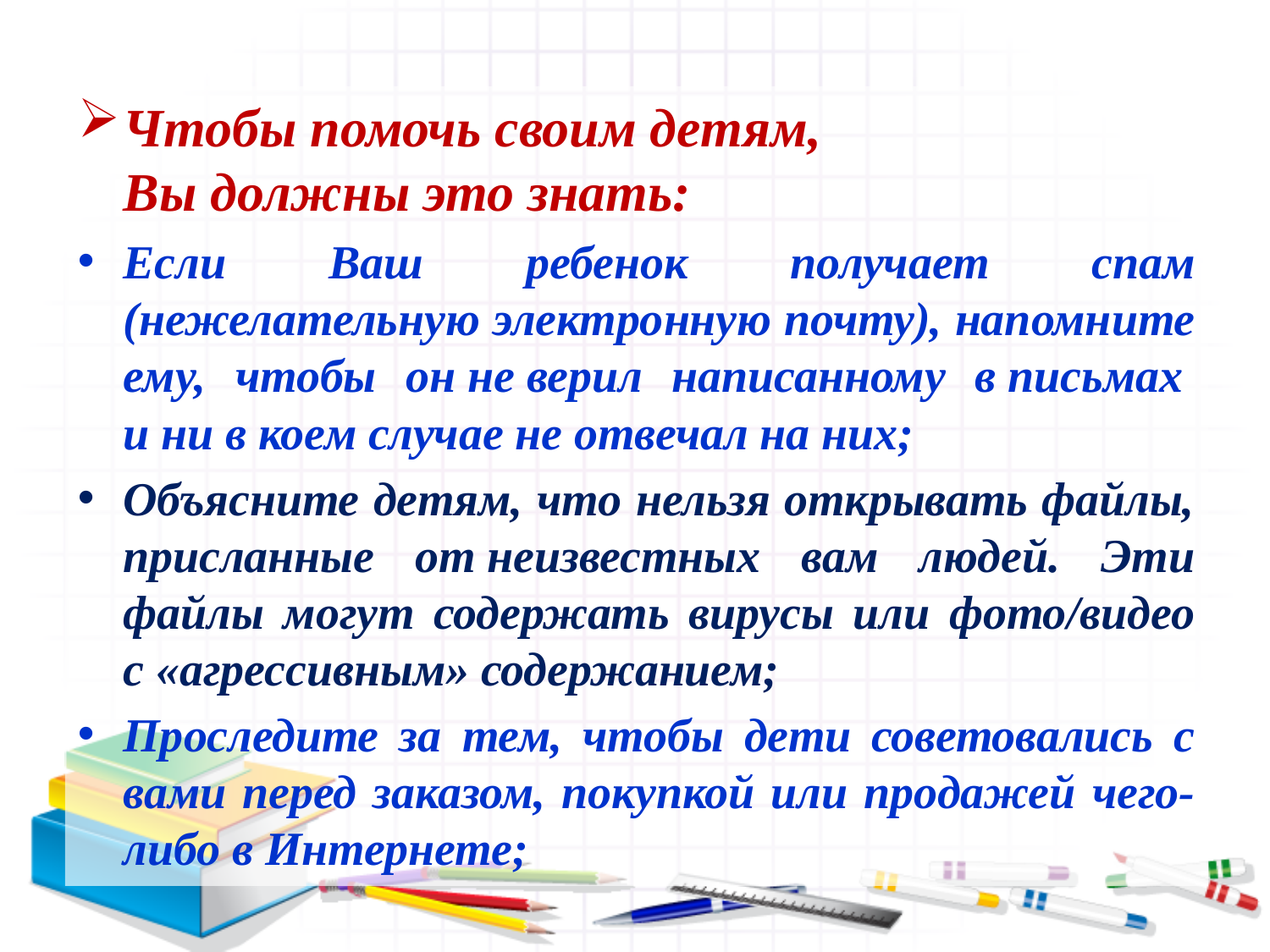

Чтобы помочь своим детям,
Вы должны это знать:
Если Ваш ребенок получает спам (нежелательную электронную почту), напомните ему, чтобы он не верил написанному в письмах  и ни в коем случае не отвечал на них;
Объясните детям, что нельзя открывать файлы, присланные от неизвестных вам людей. Эти файлы могут содержать вирусы или фото/видео с «агрессивным» содержанием;
Проследите за тем, чтобы дети советовались с вами перед заказом, покупкой или продажей чего-либо в Интернете;